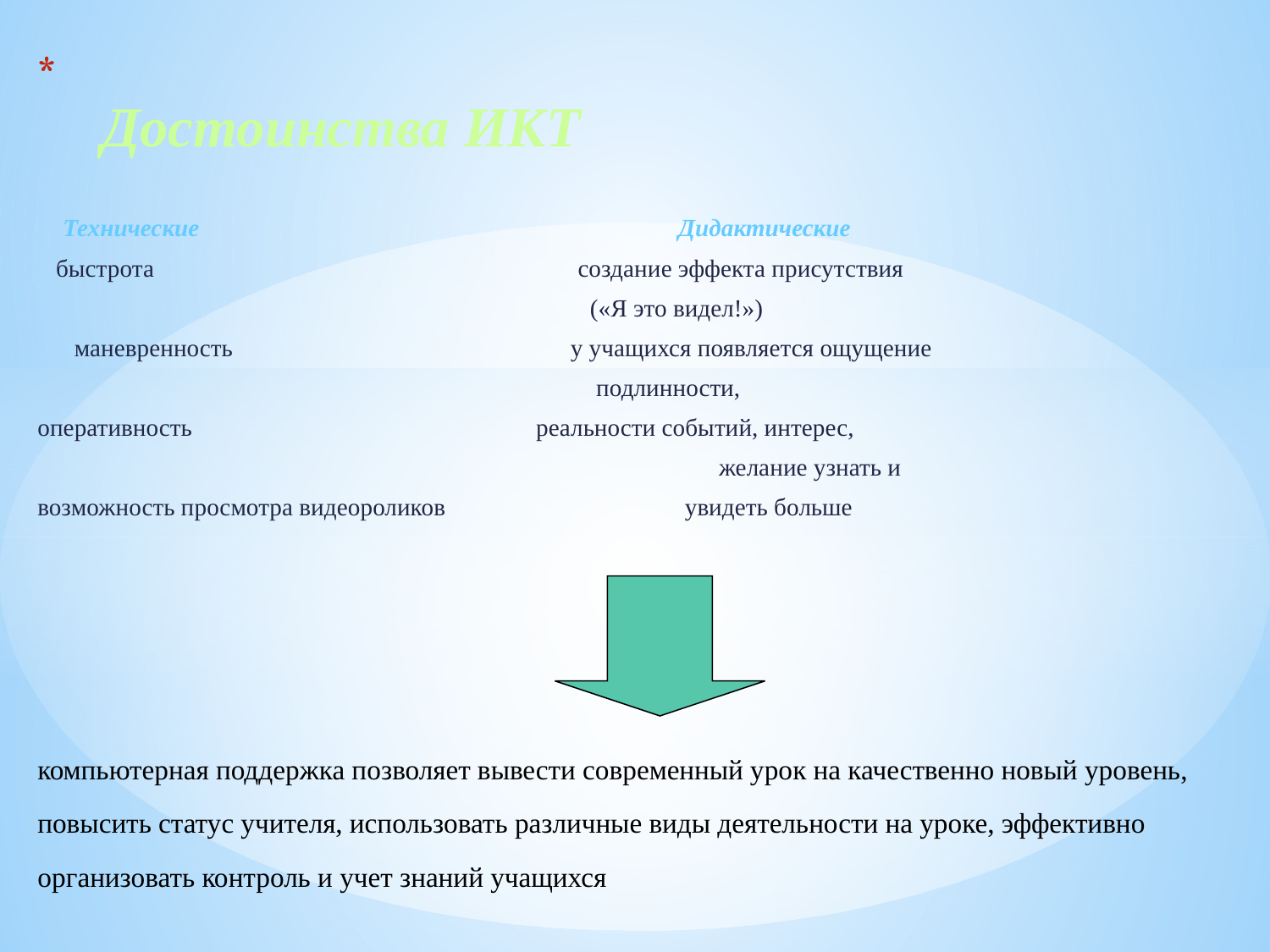

# Достоинства ИКТ

        Технические                                                                              Дидактические
   быстрота                                                                     создание эффекта присутствия
                                                                                          («Я это видел!»)
      маневренность                                                       у учащихся появляется ощущение
                                                                                           подлинности,
оперативность                                                        реальности событий, интерес,
                                                                                                               желание узнать и
возможность просмотра видеороликов                                       увидеть больше

компьютерная поддержка позволяет вывести современный урок на качественно новый уровень, повысить статус учителя, использовать различные виды деятельности на уроке, эффективно организовать контроль и учет знаний учащихся